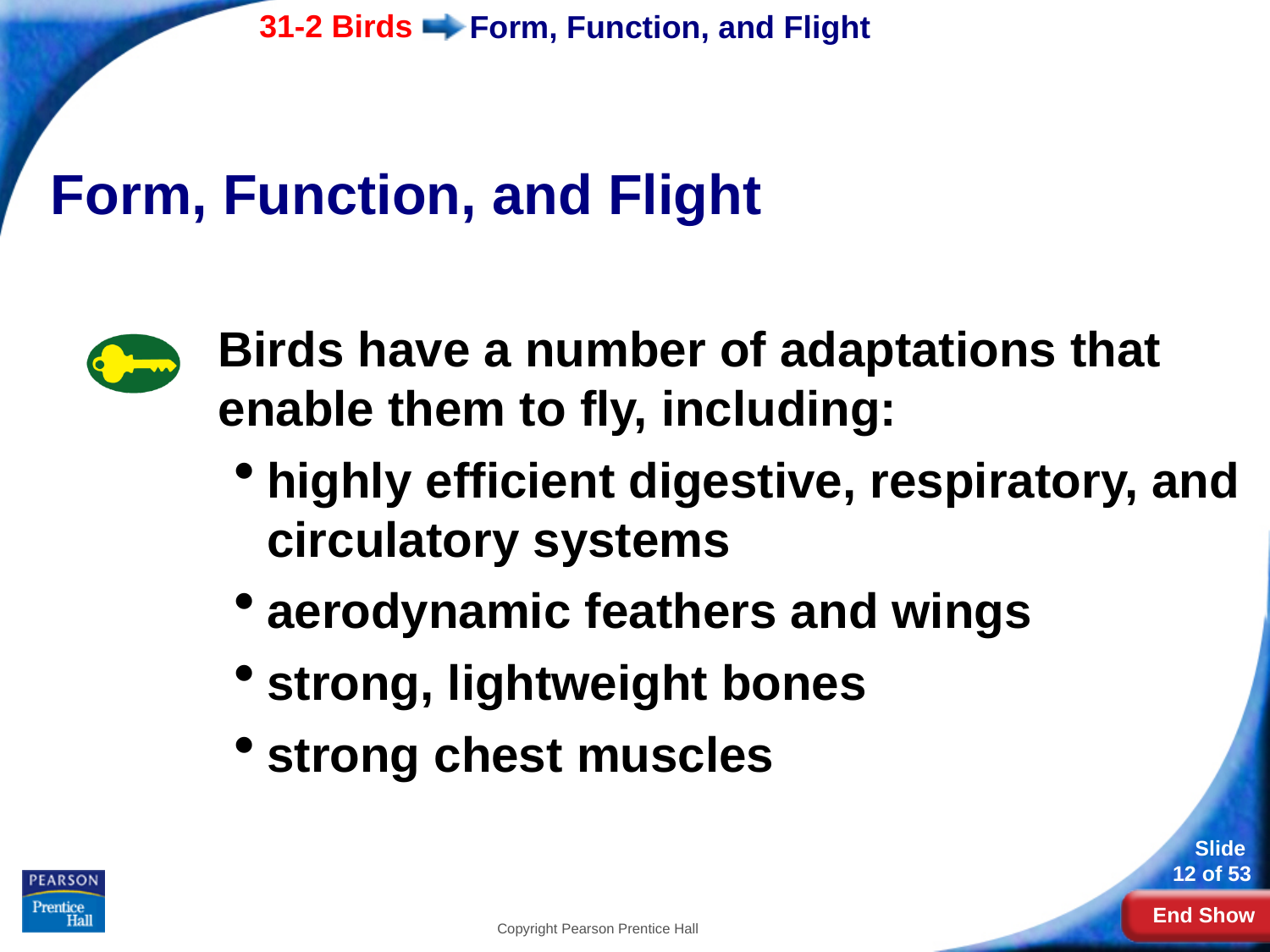

# Form, Function, and Flight
Form, Function, and Flight
Birds have a number of adaptations that enable them to fly, including:
highly efficient digestive, respiratory, and circulatory systems
aerodynamic feathers and wings
strong, lightweight bones
strong chest muscles
Copyright Pearson Prentice Hall